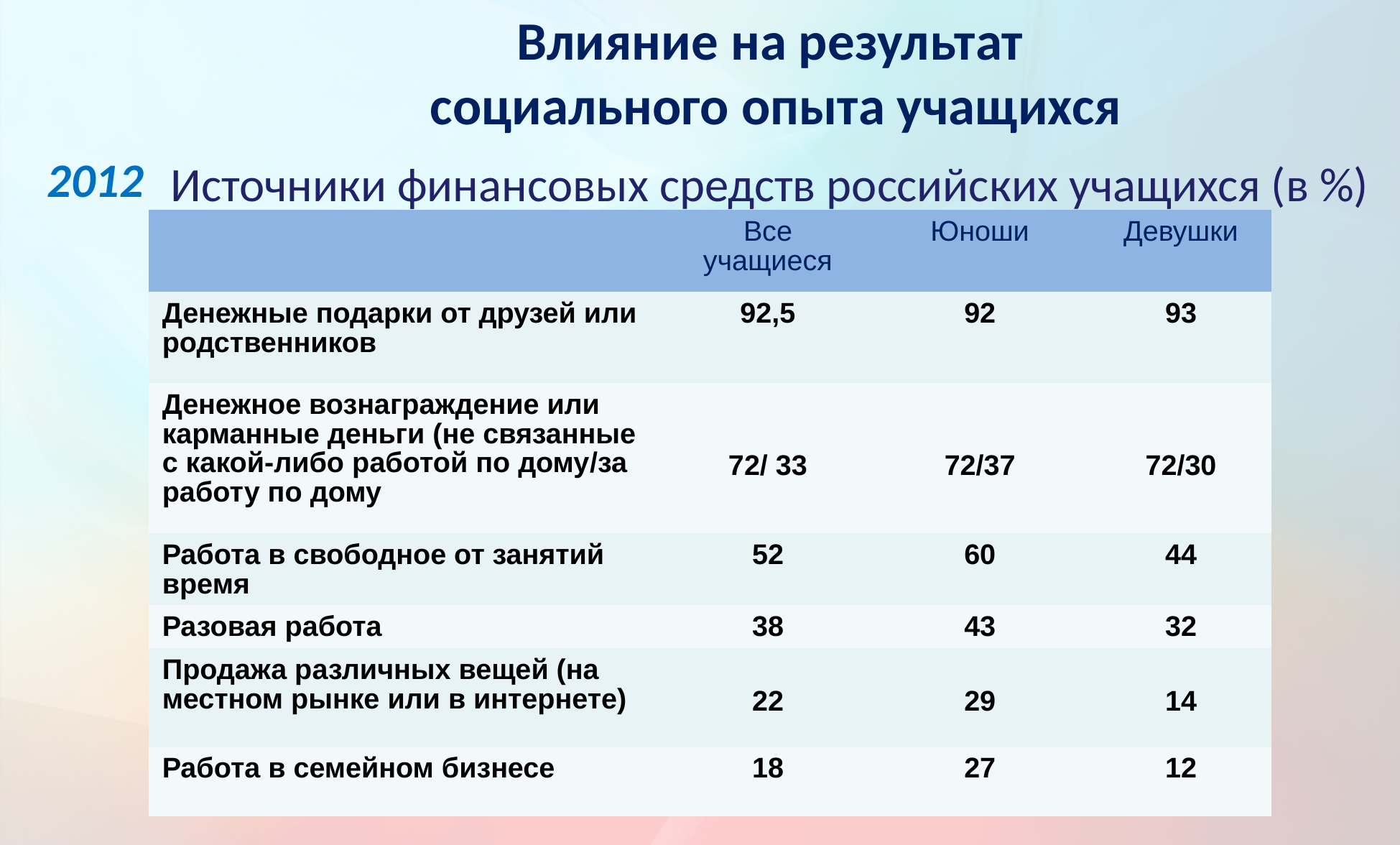

Влияние на результат
 социального опыта учащихся

Источники финансовых средств российских учащихся (в %)
2012
|  | Все учащиеся | Юноши | Девушки |
| --- | --- | --- | --- |
| Денежные подарки от друзей или родственников | 92,5 | 92 | 93 |
| Денежное вознаграждение или карманные деньги (не связанные с какой-либо работой по дому/за работу по дому | 72/ 33 | 72/37 | 72/30 |
| Работа в свободное от занятий время | 52 | 60 | 44 |
| Разовая работа | 38 | 43 | 32 |
| Продажа различных вещей (на местном рынке или в интернете) | 22 | 29 | 14 |
| Работа в семейном бизнесе | 18 | 27 | 12 |